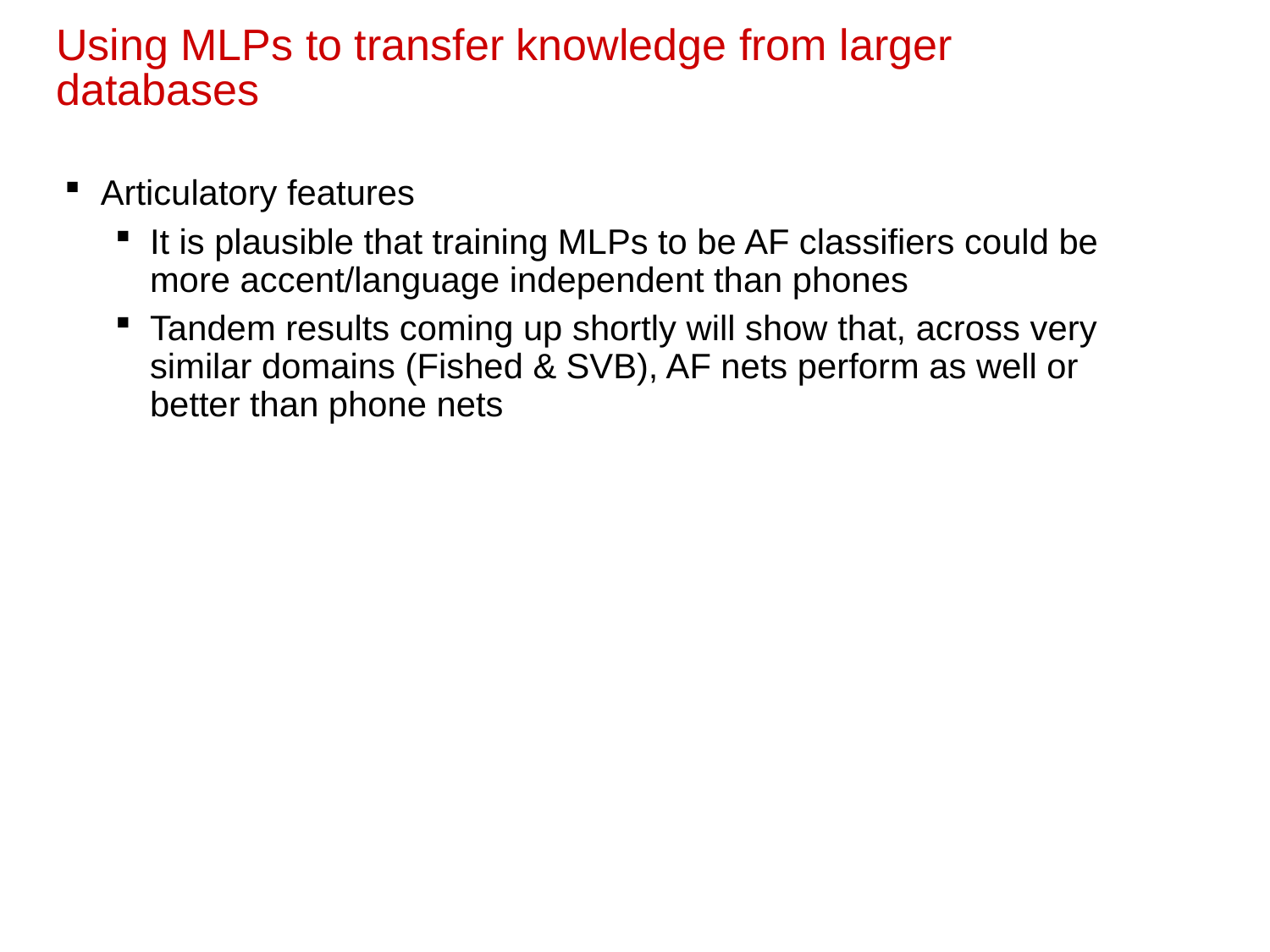

# Using MLPs to transfer knowledge from larger databases
Articulatory features
It is plausible that training MLPs to be AF classifiers could be more accent/language independent than phones
Tandem results coming up shortly will show that, across very similar domains (Fished & SVB), AF nets perform as well or better than phone nets